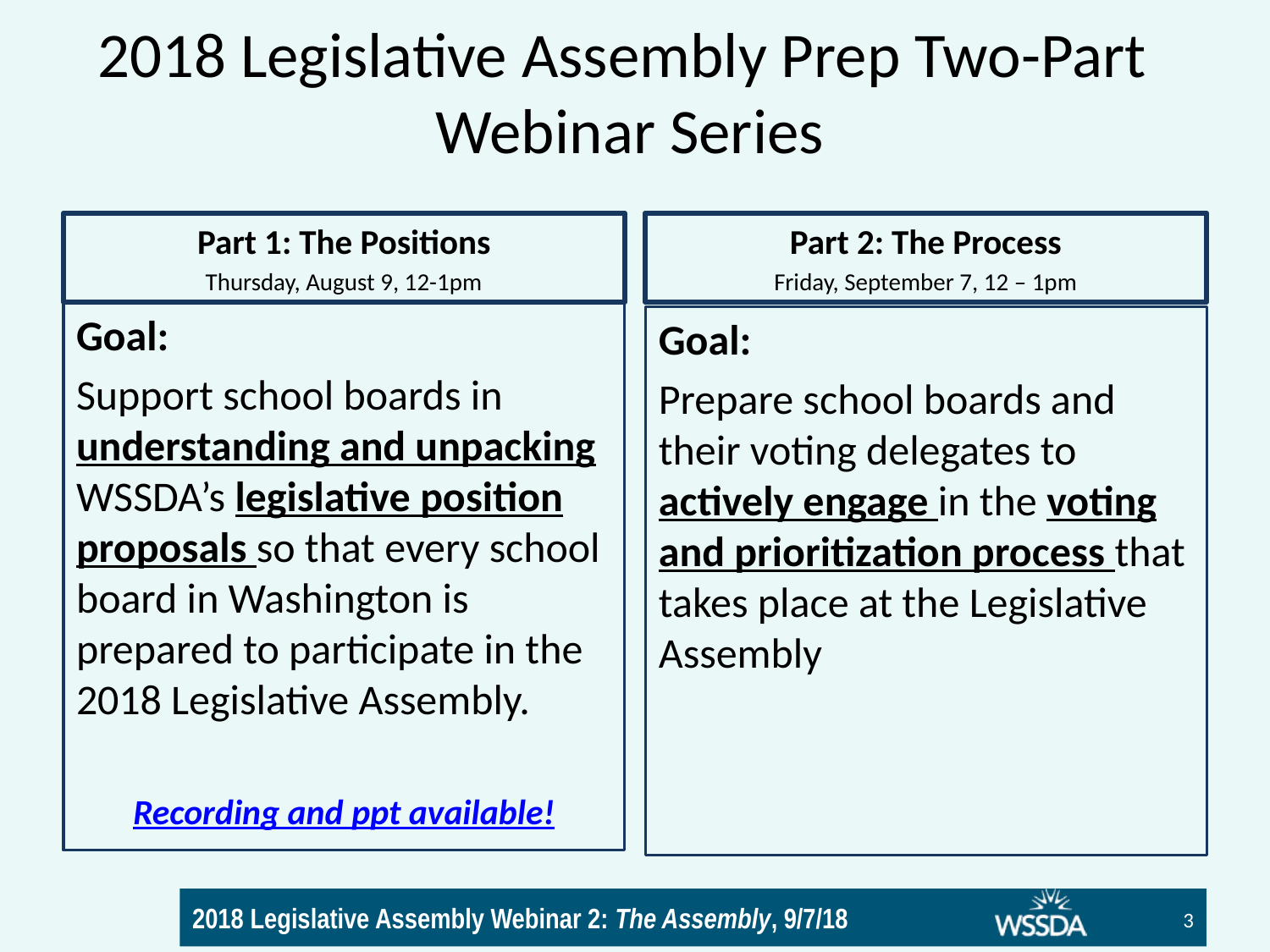

# 2018 Legislative Assembly Prep Two-Part Webinar Series
Part 1: The Positions
Thursday, August 9, 12-1pm
Part 2: The Process
Friday, September 7, 12 – 1pm
Goal:
Support school boards in understanding and unpacking WSSDA’s legislative position proposals so that every school board in Washington is prepared to participate in the 2018 Legislative Assembly.

Recording and ppt available!

Goal:
Prepare school boards and their voting delegates to actively engage in the voting and prioritization process that takes place at the Legislative Assembly
3